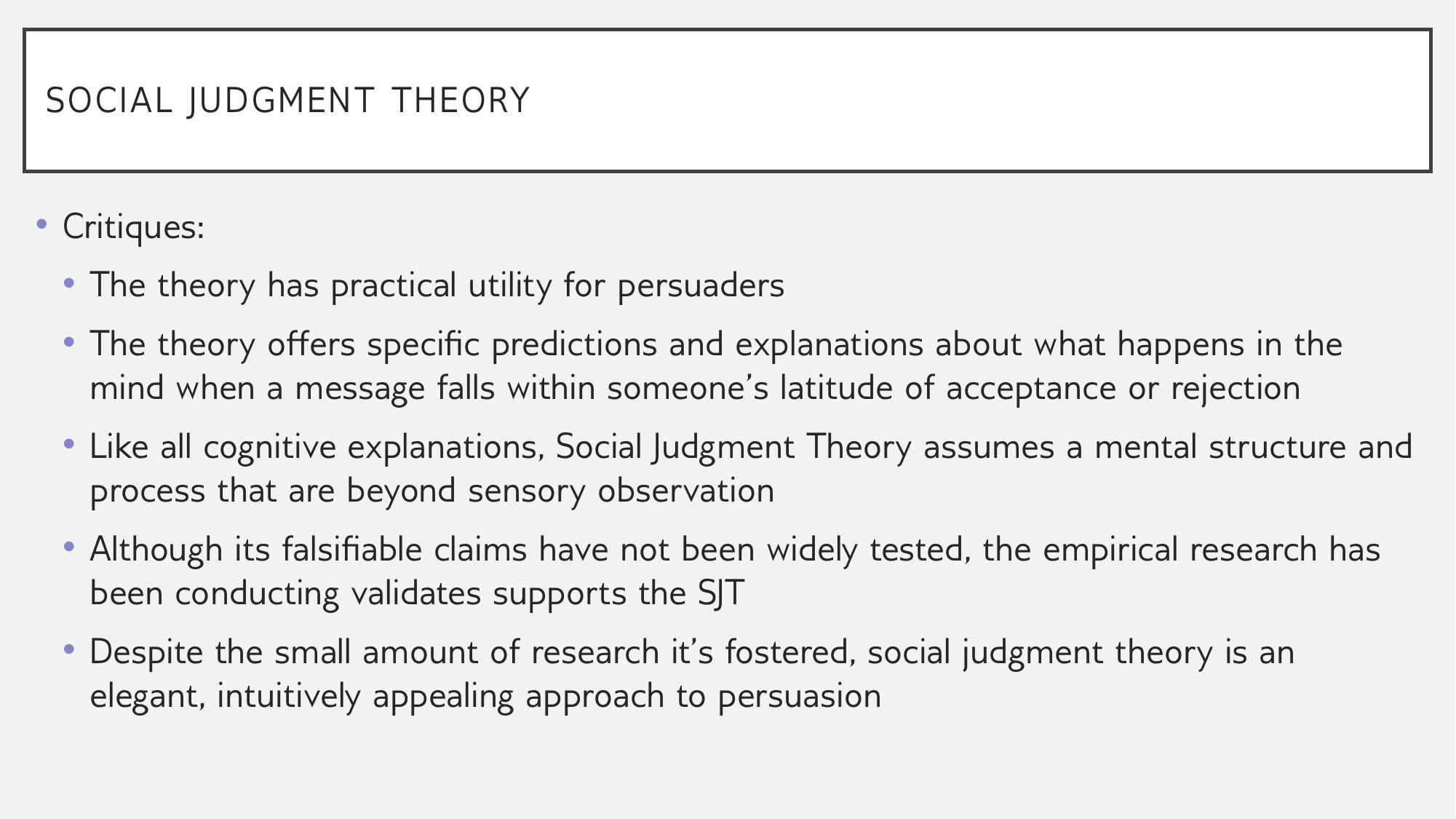

# Social Judgment ThEory
Critiques:
The theory has practical utility for persuaders
The theory offers specific predictions and explanations about what happens in the mind when a message falls within someone’s latitude of acceptance or rejection
Like all cognitive explanations, Social Judgment Theory assumes a mental structure and process that are beyond sensory observation
Although its falsifiable claims have not been widely tested, the empirical research has been conducting validates supports the SJT
Despite the small amount of research it’s fostered, social judgment theory is an elegant, intuitively appealing approach to persuasion